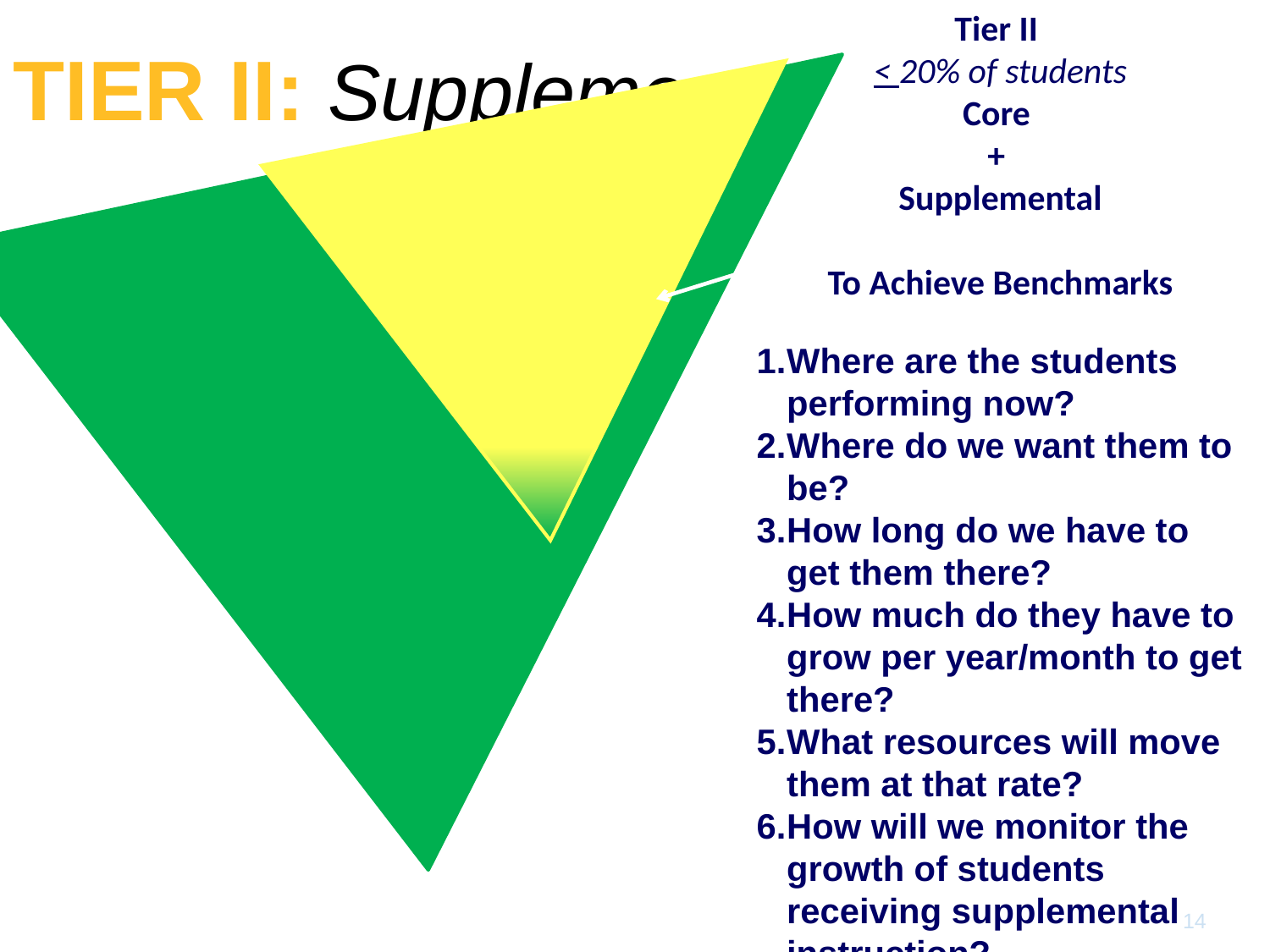

Tier II
< 20% of students
Core
+
Supplemental

To Achieve Benchmarks

Where are the students performing now?
Where do we want them to be?
How long do we have to get them there?
How much do they have to grow per year/month to get there?
What resources will move them at that rate?
How will we monitor the growth of students receiving supplemental instruction?

TIER II: Supplemental

14